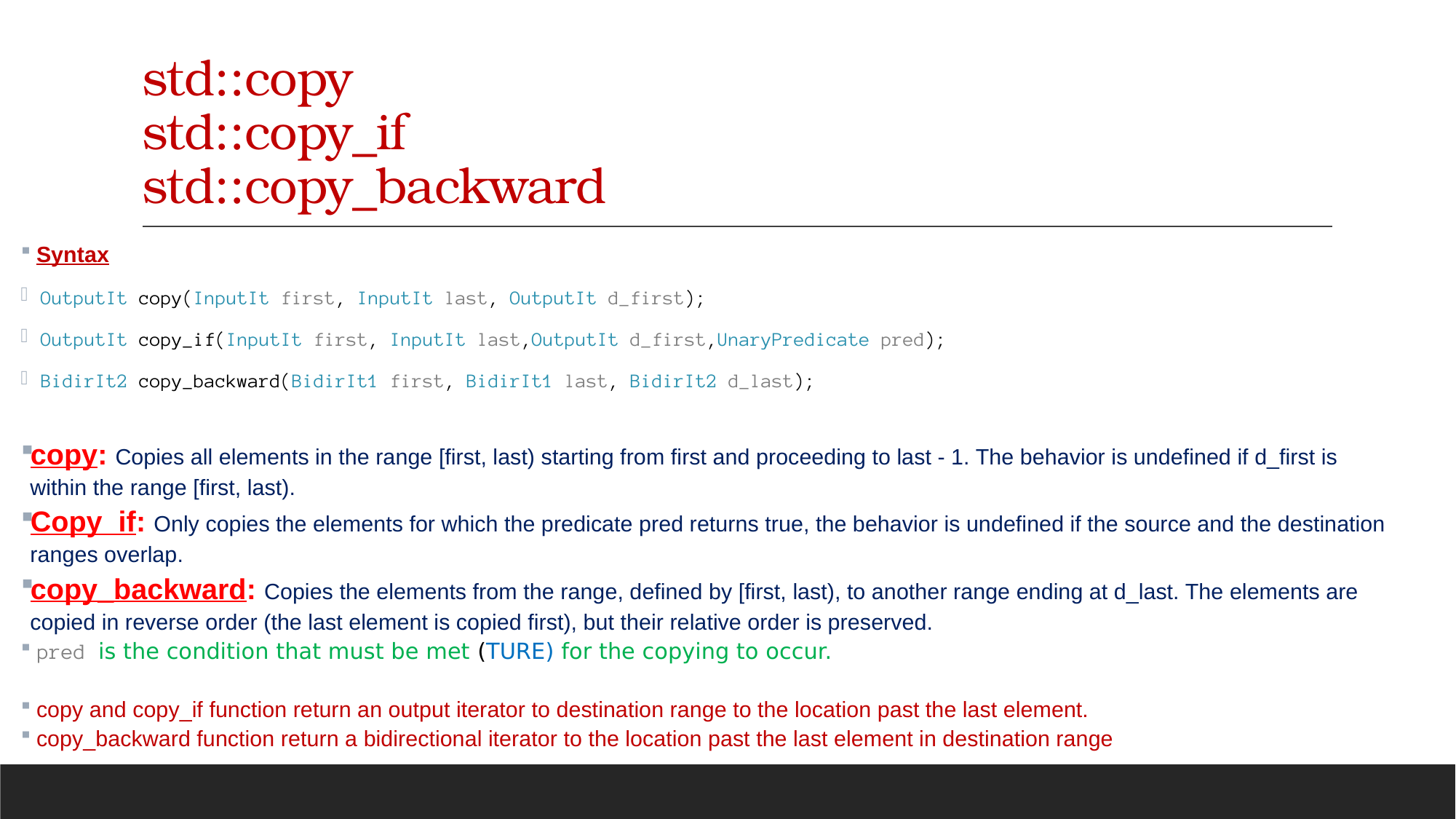

# std::copy std::copy_if std::copy_backward
 Syntax
 OutputIt copy(InputIt first, InputIt last, OutputIt d_first);
 OutputIt copy_if(InputIt first, InputIt last,OutputIt d_first,UnaryPredicate pred);
 BidirIt2 copy_backward(BidirIt1 first, BidirIt1 last, BidirIt2 d_last);

copy: Copies all elements in the range [first, last) starting from first and proceeding to last - 1. The behavior is undefined if d_first is within the range [first, last).
Copy_if: Only copies the elements for which the predicate pred returns true, the behavior is undefined if the source and the destination ranges overlap.
copy_backward: Copies the elements from the range, defined by [first, last), to another range ending at d_last. The elements are copied in reverse order (the last element is copied first), but their relative order is preserved.
 pred is the condition that must be met (TURE) for the copying to occur.

 copy and copy_if function return an output iterator to destination range to the location past the last element.
 copy_backward function return a bidirectional iterator to the location past the last element in destination range